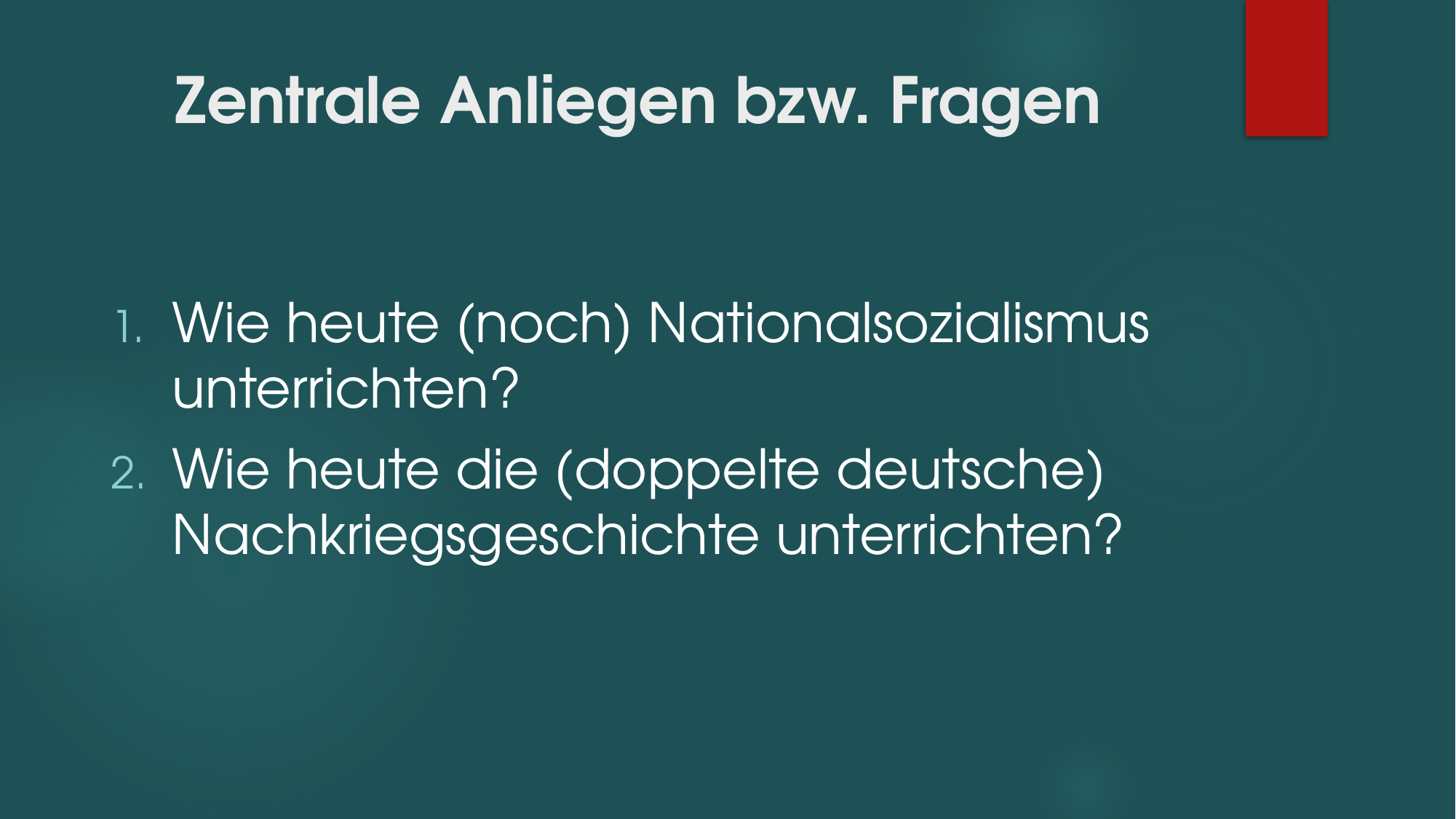

# Zentrale Anliegen bzw. Fragen
Wie heute (noch) Nationalsozialismus unterrichten?
Wie heute die (doppelte deutsche) Nachkriegsgeschichte unterrichten?